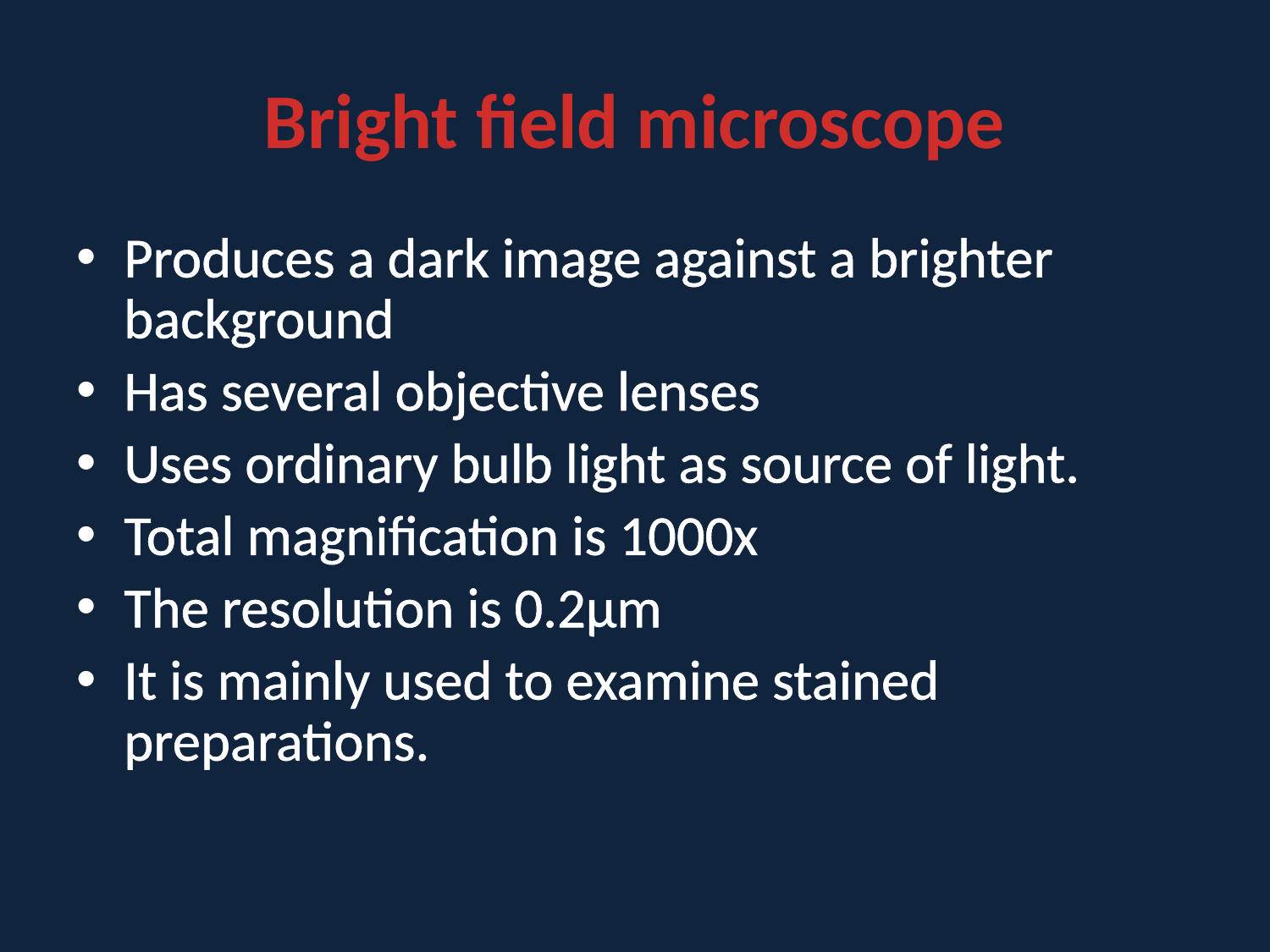

# Bright field microscope
Produces a dark image against a brighter background
Has several objective lenses
Uses ordinary bulb light as source of light.
Total magnification is 1000x
The resolution is 0.2µm
It is mainly used to examine stained preparations.